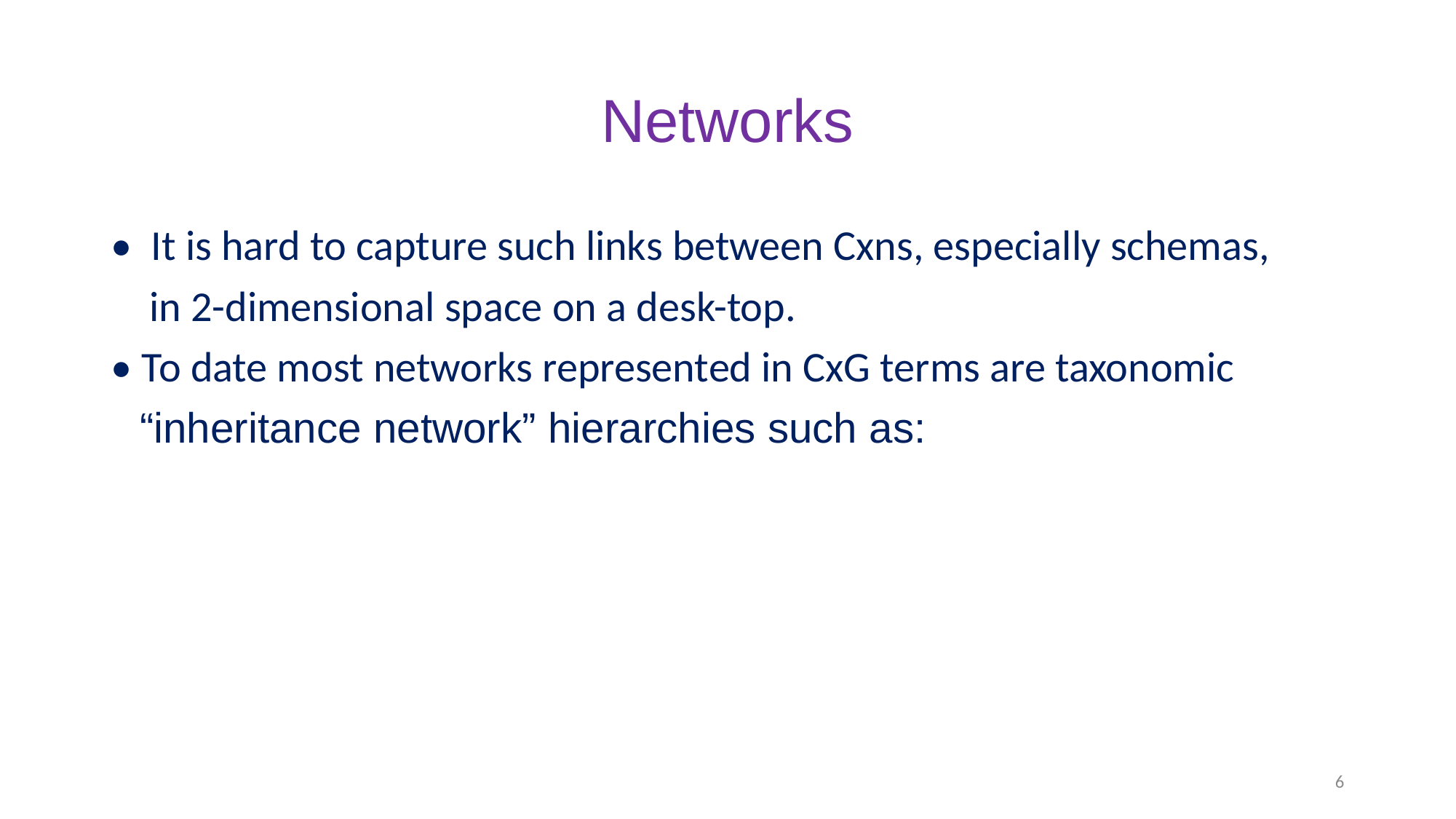

# Networks
•  It is hard to capture such links between Cxns, especially schemas,
    in 2-dimensional space on a desk-top.
• To date most networks represented in CxG terms are taxonomic
   “inheritance network” hierarchies such as:

6